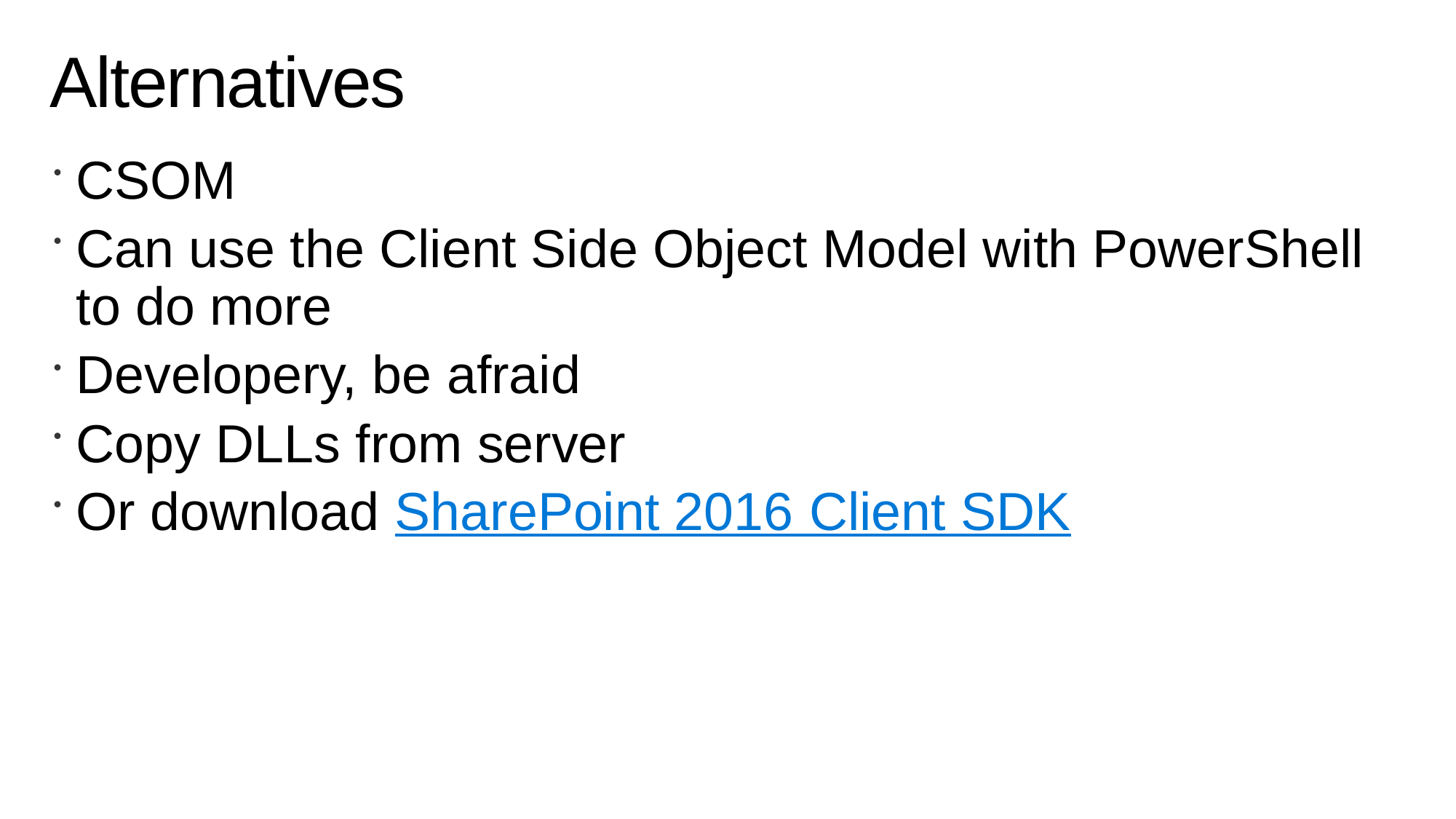

# Alternatives
CSOM
Can use the Client Side Object Model with PowerShell to do more
Developery, be afraid
Copy DLLs from server
Or download SharePoint 2016 Client SDK